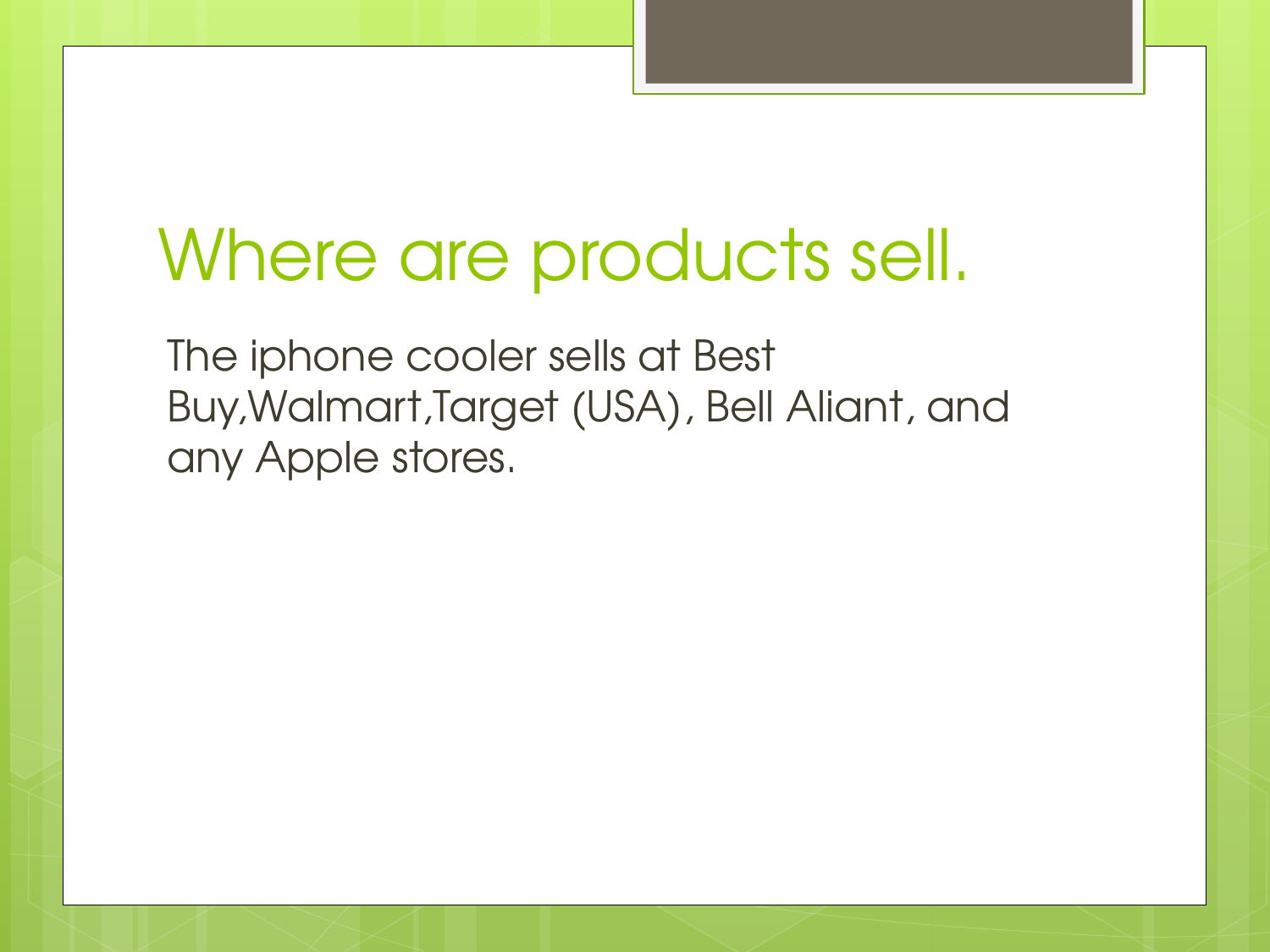

# Where are products sell.
The iphone cooler sells at Best Buy,Walmart,Target (USA), Bell Aliant, and any Apple stores.